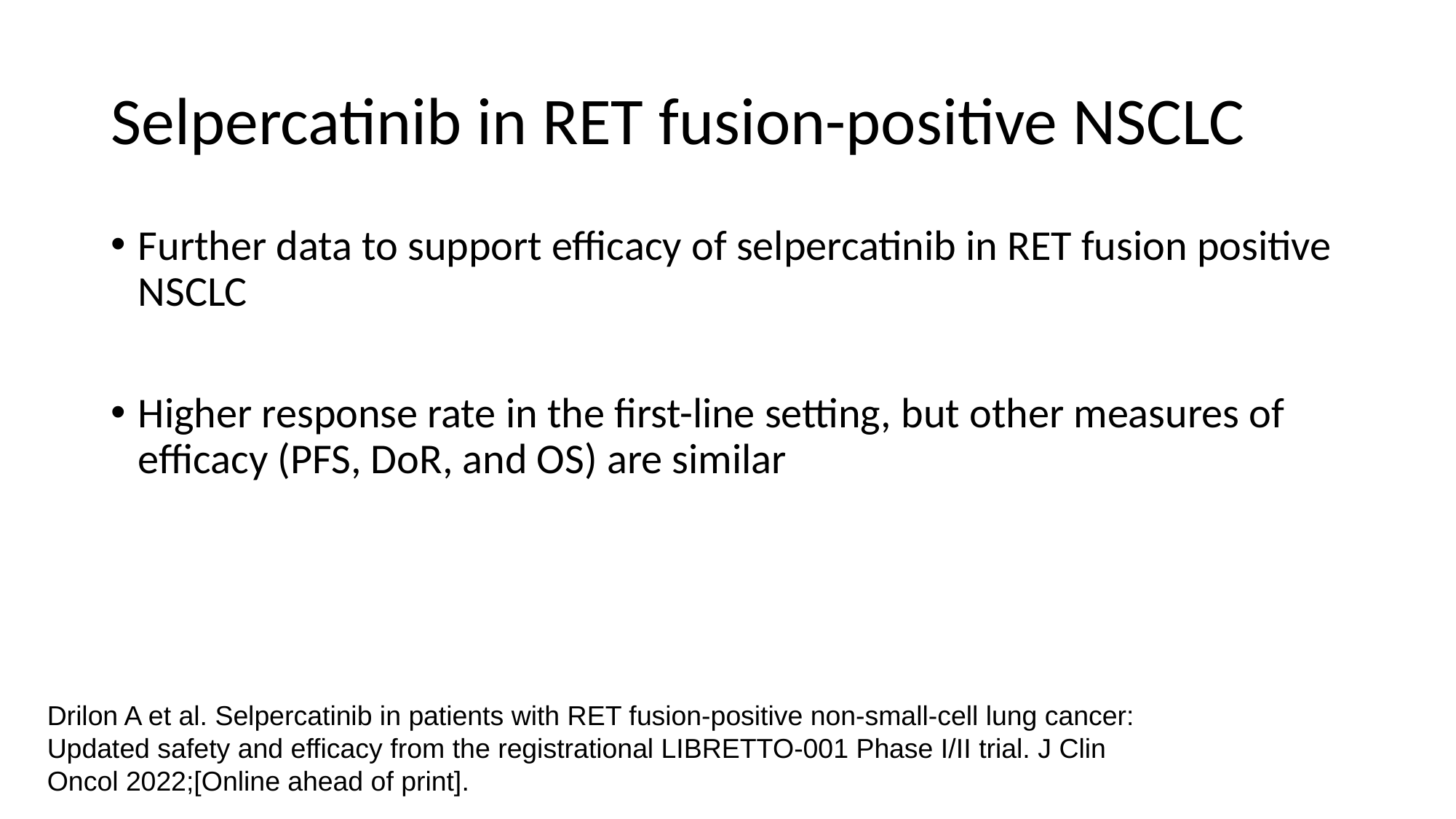

# Selpercatinib in RET fusion-positive NSCLC
Further data to support efficacy of selpercatinib in RET fusion positive NSCLC

Higher response rate in the first-line setting, but other measures of efficacy (PFS, DoR, and OS) are similar
Drilon A et al. Selpercatinib in patients with RET fusion-positive non-small-cell lung cancer: Updated safety and efficacy from the registrational LIBRETTO-001 Phase I/II trial. J Clin Oncol 2022;[Online ahead of print].